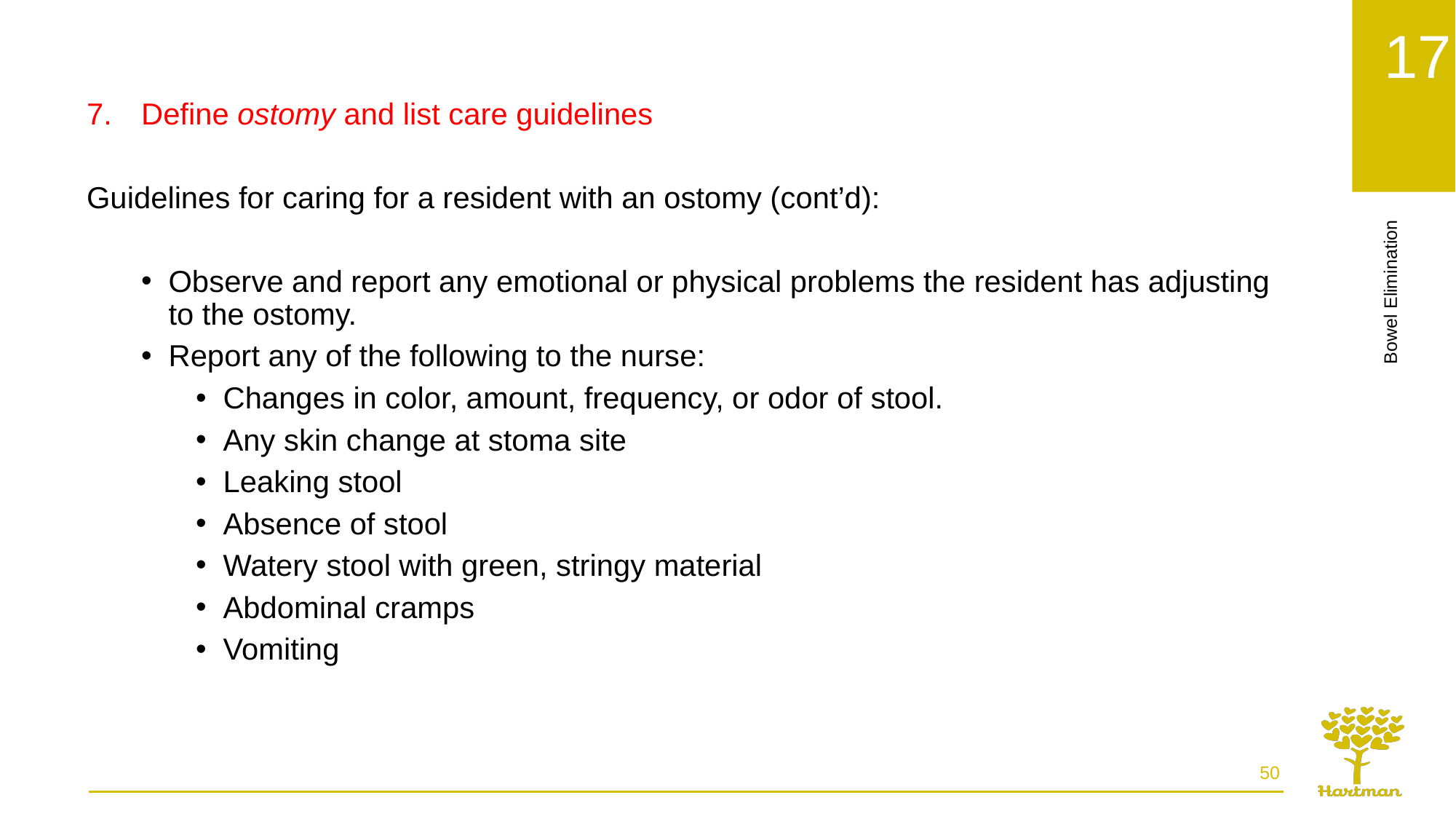

Define ostomy and list care guidelines

Guidelines for caring for a resident with an ostomy (cont’d):

Observe and report any emotional or physical problems the resident has adjusting to the ostomy.
Report any of the following to the nurse:
Changes in color, amount, frequency, or odor of stool.
Any skin change at stoma site
Leaking stool
Absence of stool
Watery stool with green, stringy material
Abdominal cramps
Vomiting
50